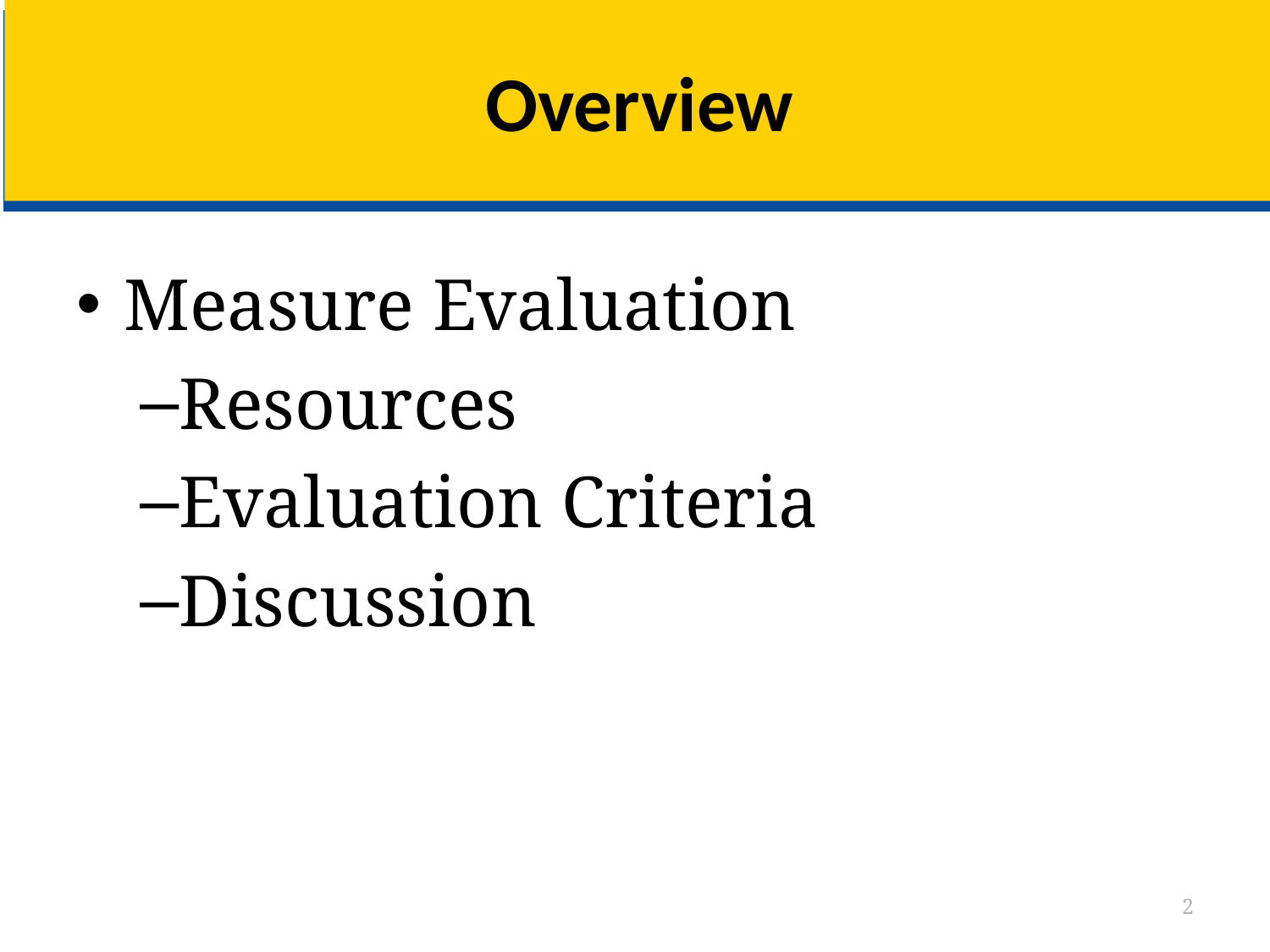

# Overview
Measure Evaluation
Resources
Evaluation Criteria
Discussion

2